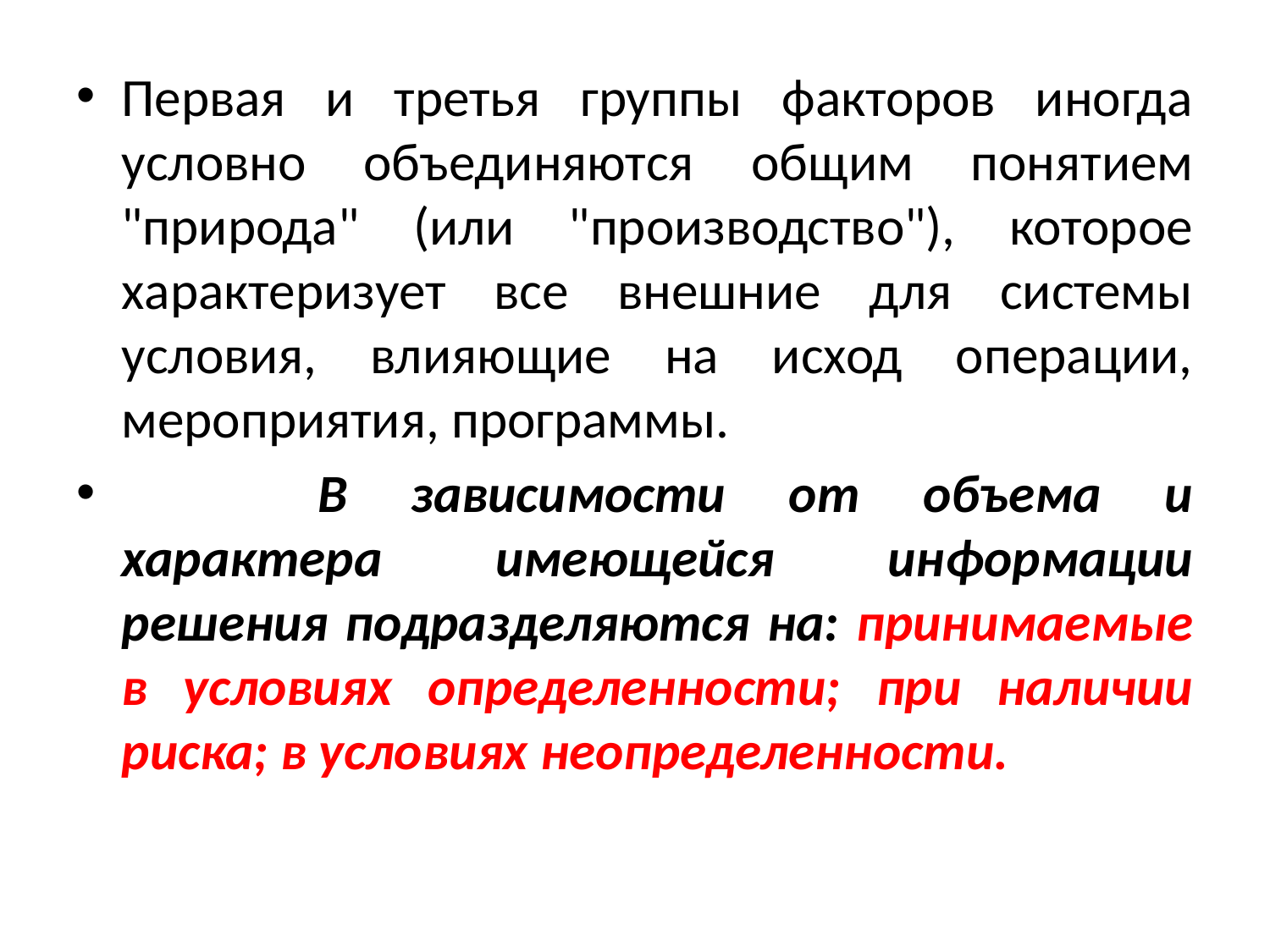

Первая и третья группы факторов иногда условно объединяются общим понятием "природа" (или "производство"), которое характеризует все внешние для системы условия, влияющие на исход операции, мероприятия, программы.
            В зависимости от объема и характера имеющейся информации решения подразделяются на: принимаемые в условиях определенности; при наличии риска; в условиях неопределенности.